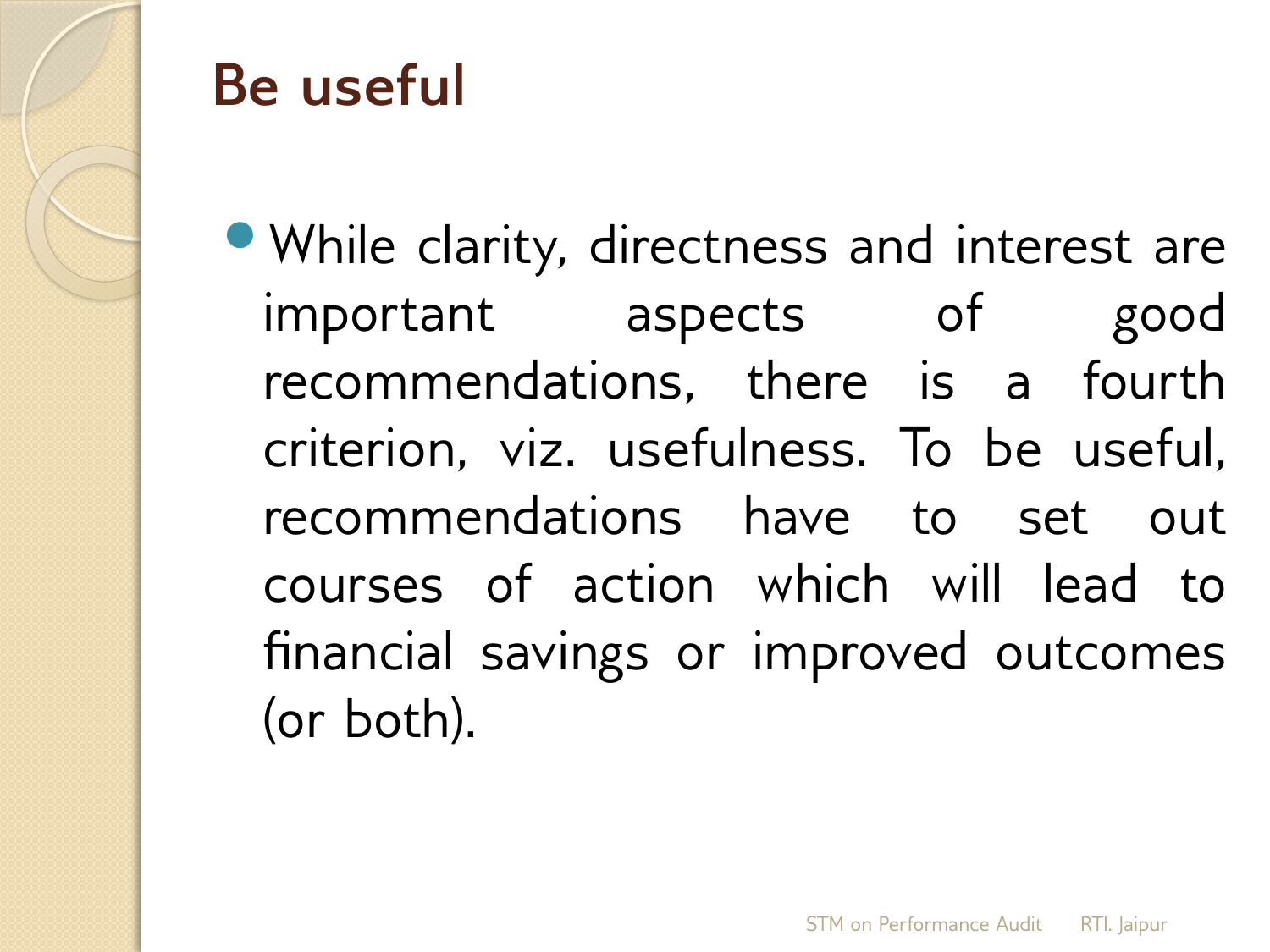

# Be useful
While clarity, directness and interest are important aspects of good recommendations, there is a fourth criterion, viz. usefulness. To be useful, recommendations have to set out courses of action which will lead to financial savings or improved outcomes (or both).

STM on Performance Audit      RTI. Jaipur